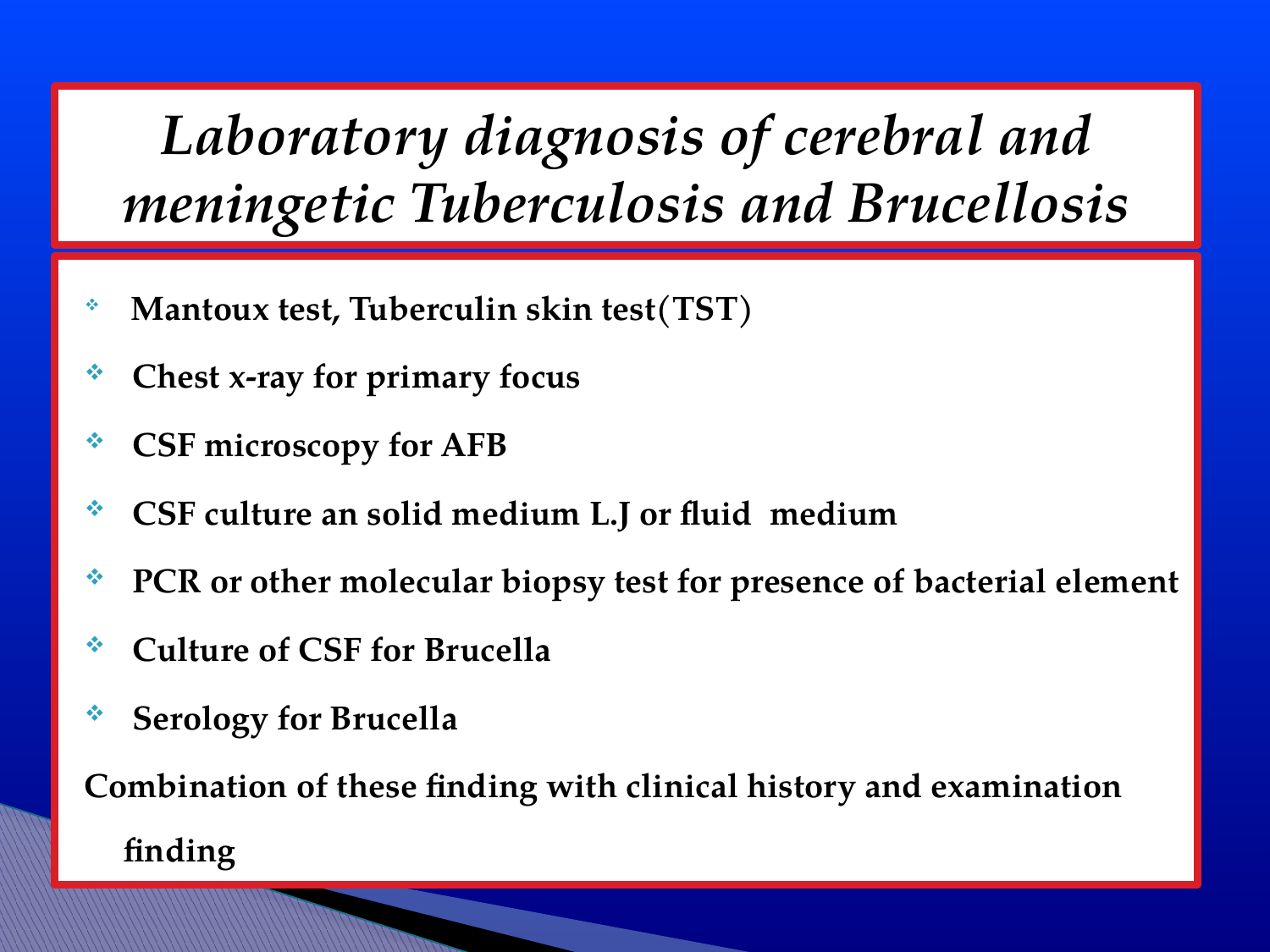

# Laboratory diagnosis of cerebral and meningetic Tuberculosis and Brucellosis
 Mantoux test, Tuberculin skin test(TST)
 Chest x-ray for primary focus
 CSF microscopy for AFB
 CSF culture an solid medium L.J or fluid  medium
 PCR or other molecular biopsy test for presence of bacterial element
 Culture of CSF for Brucella
 Serology for Brucella
Combination of these finding with clinical history and examination finding